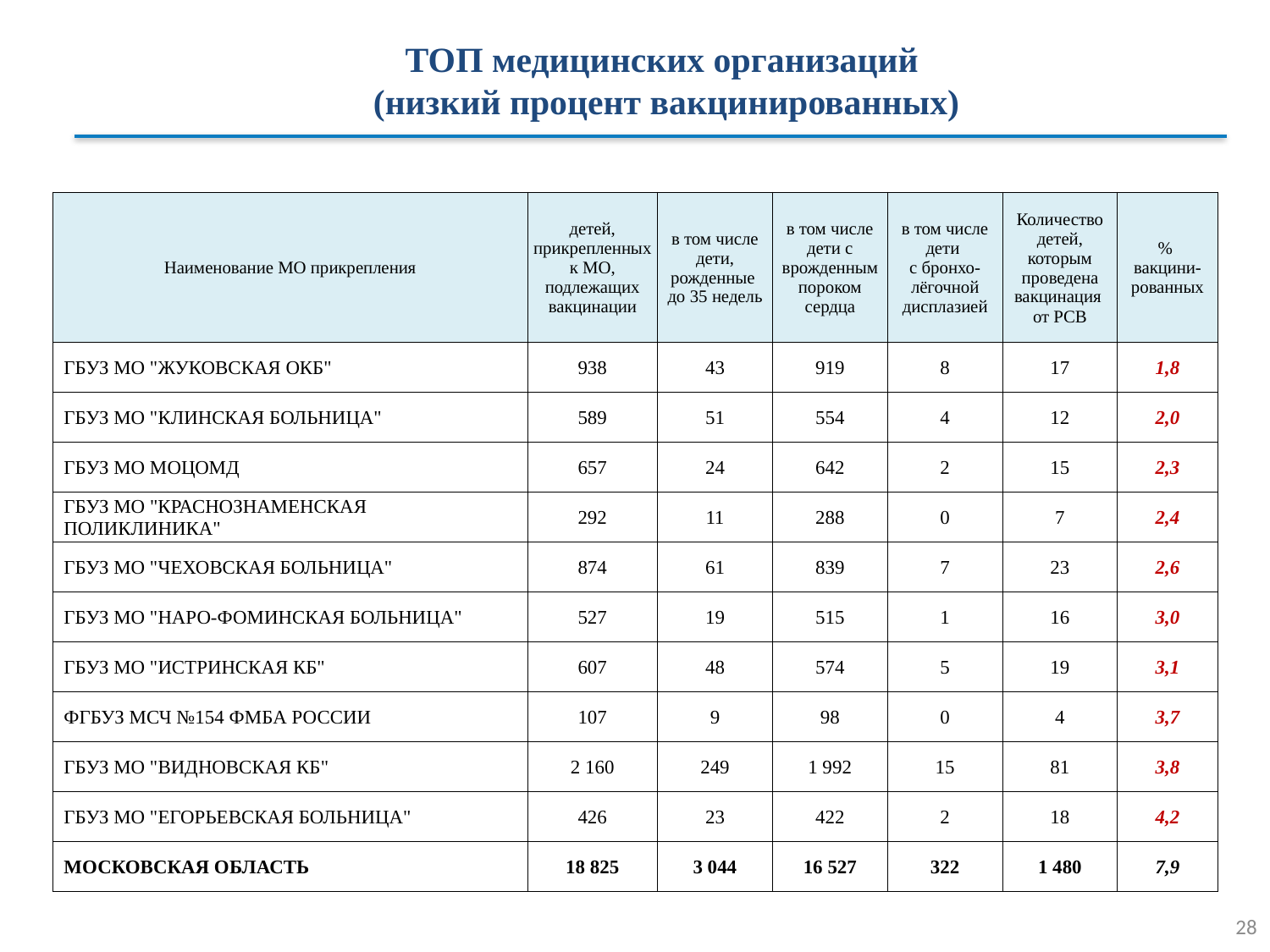

ТОП медицинских организаций
(низкий процент вакцинированных)
| Наименование МО прикрепления | детей, прикрепленных к МО, подлежащих вакцинации | в том числе дети, рожденные до 35 недель | в том числе дети с врожденным пороком сердца | в том числе дети с бронхо-лёгочной дисплазией | Количество детей, которым проведена вакцинация от РСВ | % вакцини-рованных |
| --- | --- | --- | --- | --- | --- | --- |
| ГБУЗ МО "ЖУКОВСКАЯ ОКБ" | 938 | 43 | 919 | 8 | 17 | 1,8 |
| ГБУЗ МО "КЛИНСКАЯ БОЛЬНИЦА" | 589 | 51 | 554 | 4 | 12 | 2,0 |
| ГБУЗ МО МОЦОМД | 657 | 24 | 642 | 2 | 15 | 2,3 |
| ГБУЗ МО "КРАСНОЗНАМЕНСКАЯ ПОЛИКЛИНИКА" | 292 | 11 | 288 | 0 | 7 | 2,4 |
| ГБУЗ МО "ЧЕХОВСКАЯ БОЛЬНИЦА" | 874 | 61 | 839 | 7 | 23 | 2,6 |
| ГБУЗ МО "НАРО-ФОМИНСКАЯ БОЛЬНИЦА" | 527 | 19 | 515 | 1 | 16 | 3,0 |
| ГБУЗ МО "ИСТРИНСКАЯ КБ" | 607 | 48 | 574 | 5 | 19 | 3,1 |
| ФГБУЗ МСЧ №154 ФМБА РОССИИ | 107 | 9 | 98 | 0 | 4 | 3,7 |
| ГБУЗ МО "ВИДНОВСКАЯ КБ" | 2 160 | 249 | 1 992 | 15 | 81 | 3,8 |
| ГБУЗ МО "ЕГОРЬЕВСКАЯ БОЛЬНИЦА" | 426 | 23 | 422 | 2 | 18 | 4,2 |
| МОСКОВСКАЯ ОБЛАСТЬ | 18 825 | 3 044 | 16 527 | 322 | 1 480 | 7,9 |
28